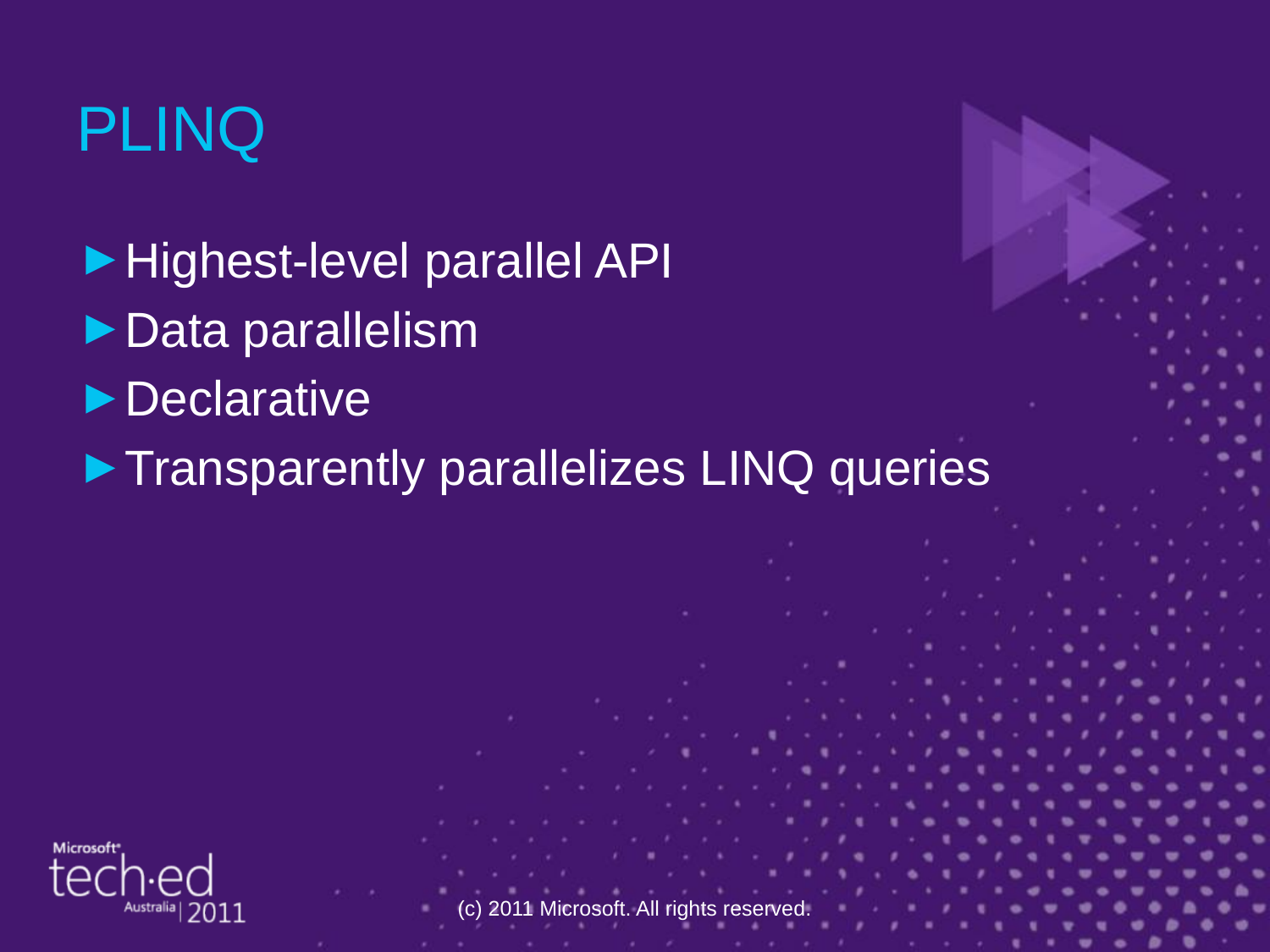

# PLINQ
Highest-level parallel API
Data parallelism
Declarative
Transparently parallelizes LINQ queries

(c) 2011 Microsoft. All rights reserved.